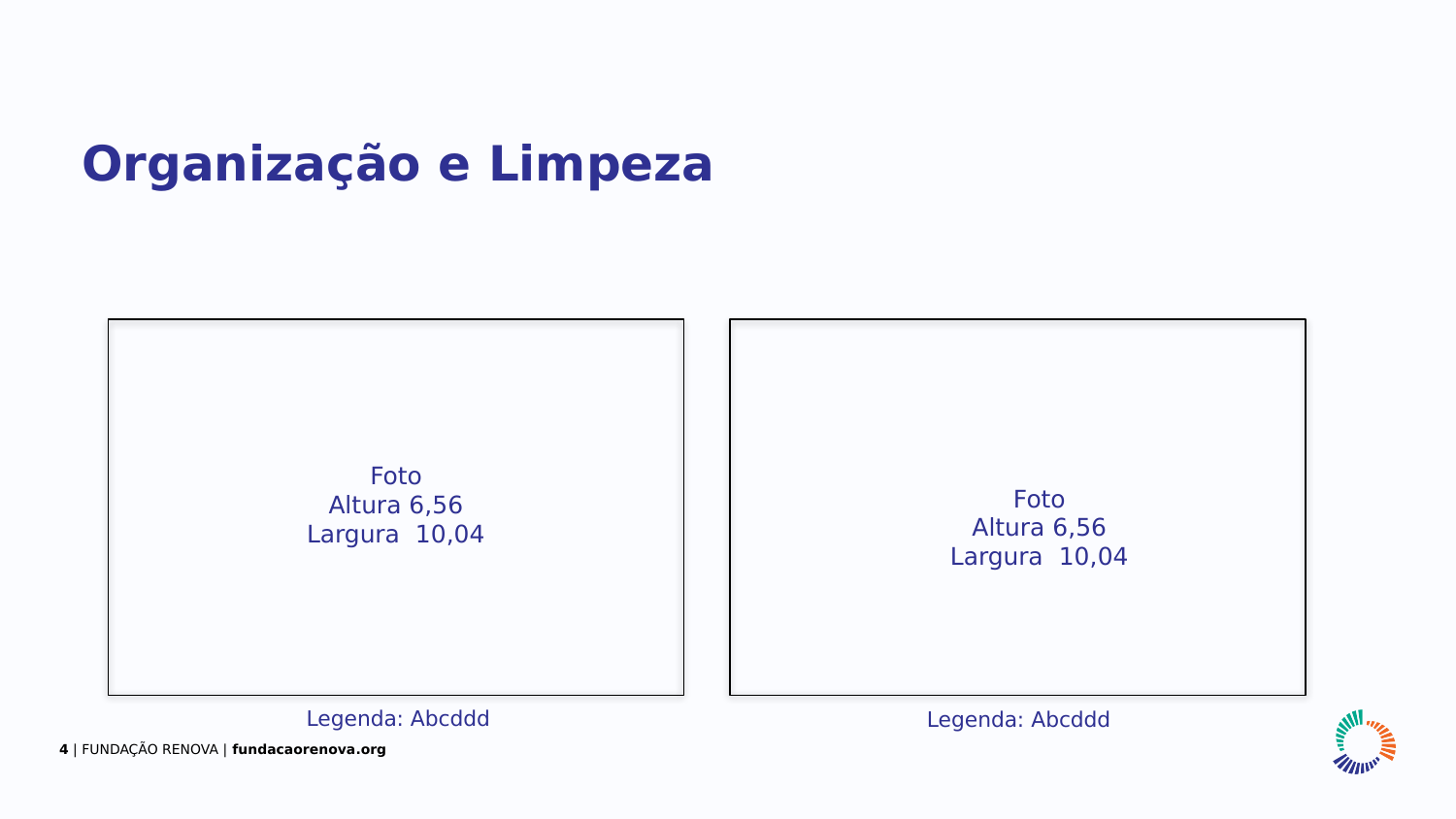

Organização e Limpeza

Foto
Altura 6,56
Largura  10,04

Foto
Altura 6,56
Largura  10,04

Legenda: Abcddd

Legenda: Abcddd